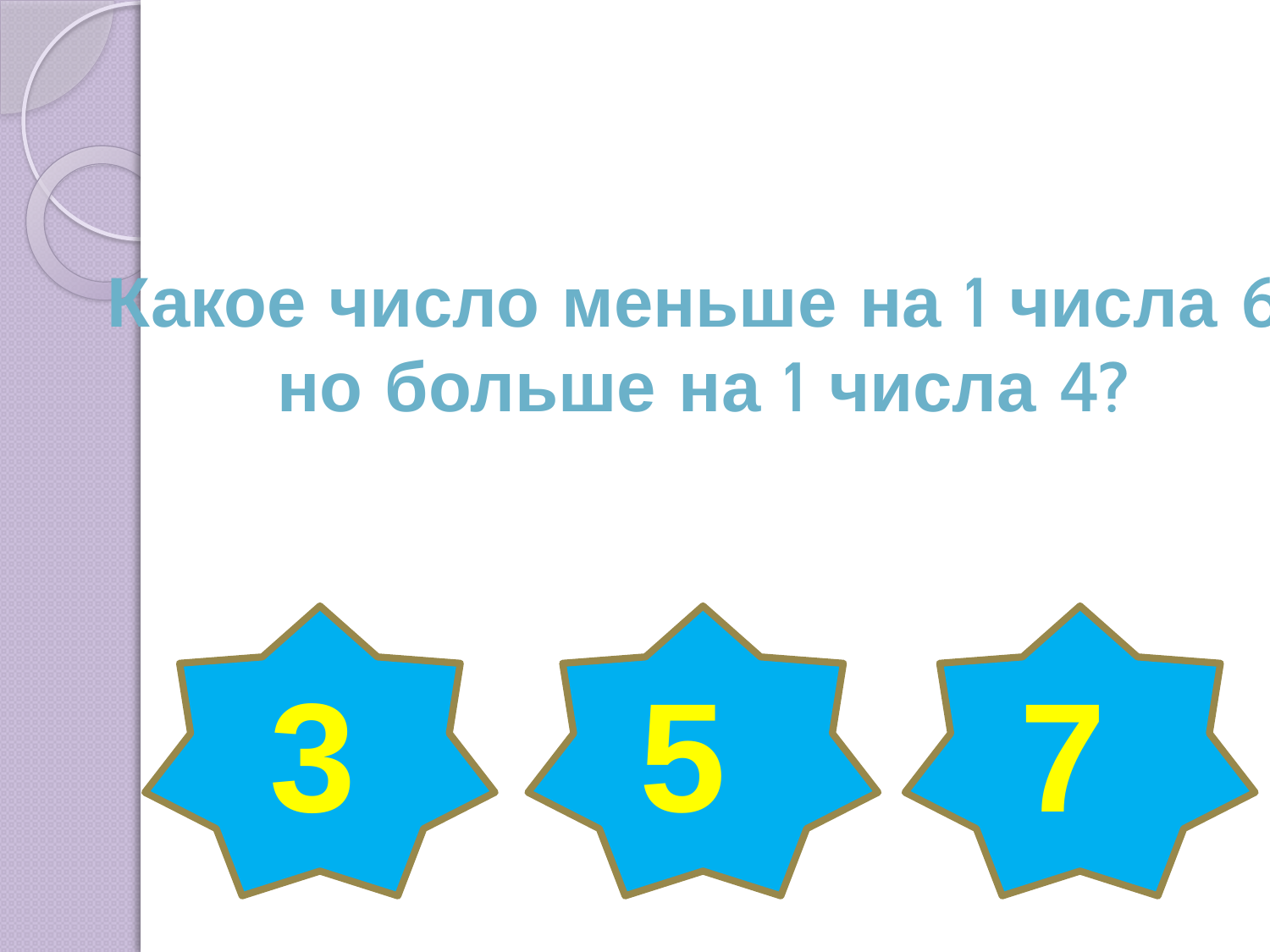

Какое число меньше на 1 числа 6,
но больше на 1 числа 4?

3
5
7